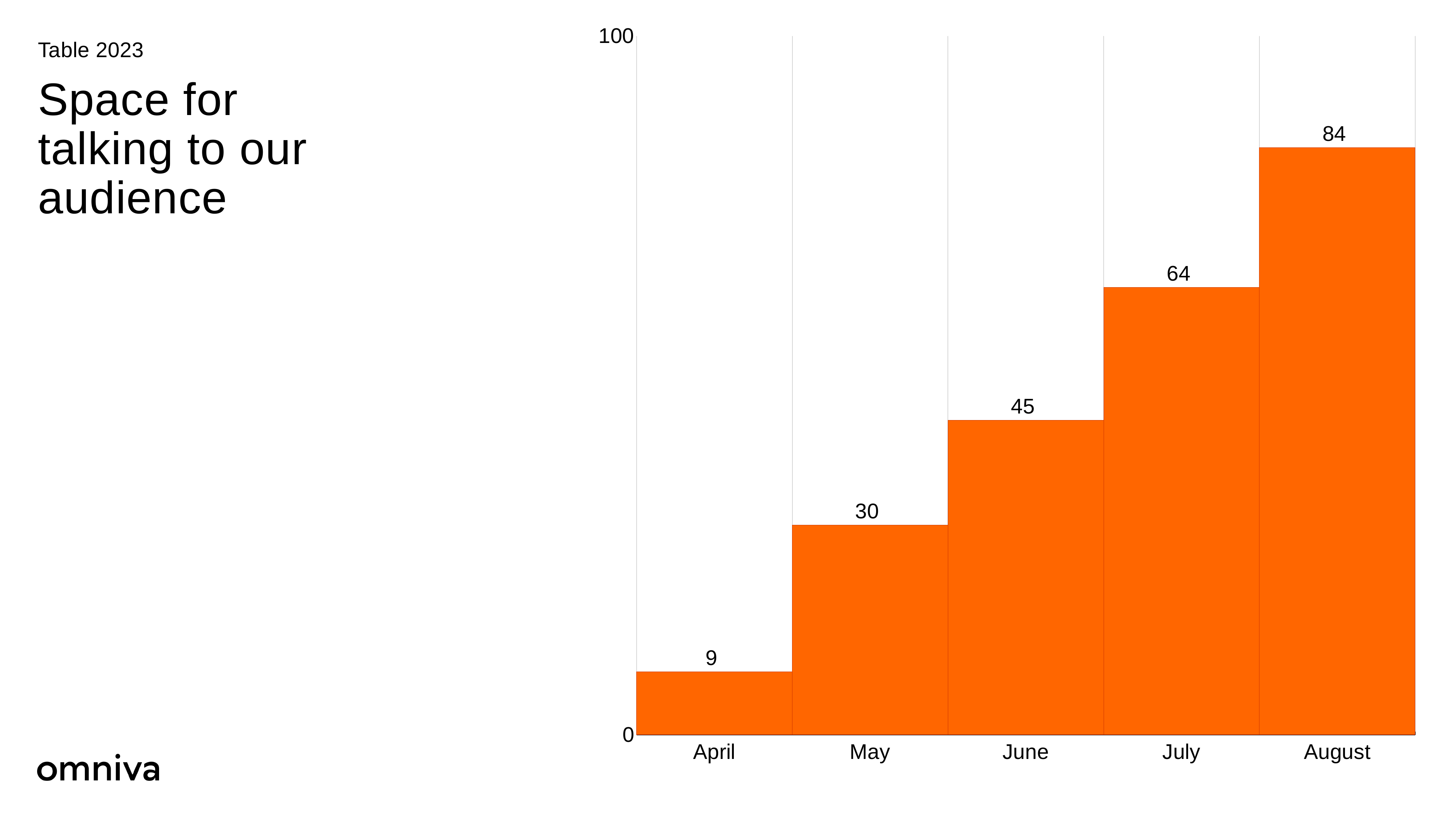

### Chart

| Category | April |
|---|---|
| April | 9.0 |
| May | 30.0 |
| June | 45.0 |
| July | 64.0 |
| August | 84.0 |
Table 2023
Space for talking to our audience